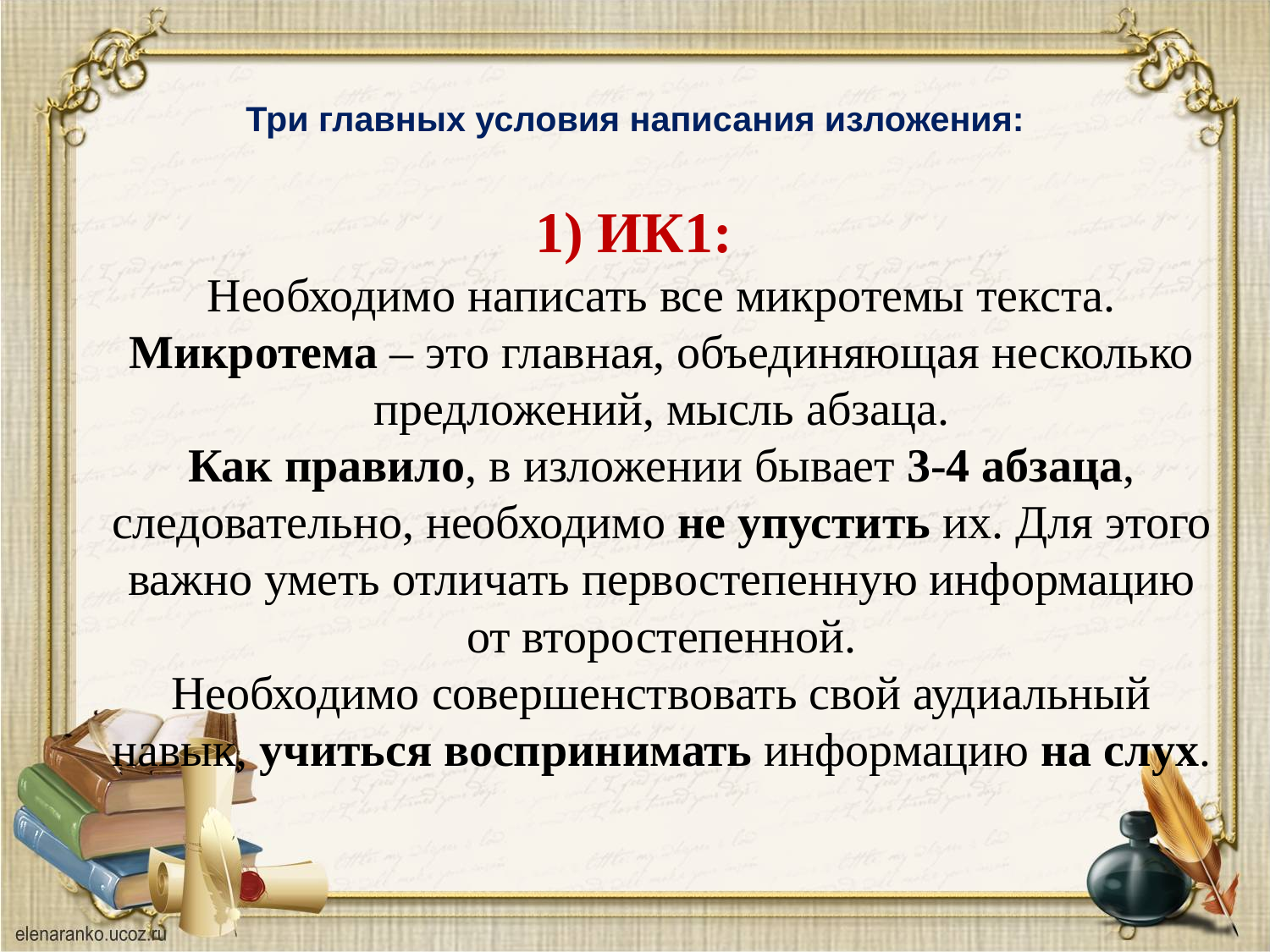

# Три главных условия написания изложения:
1) ИК1: 
Необходимо написать все микротемы текста.
Микротема – это главная, объединяющая несколько предложений, мысль абзаца.
Как правило, в изложении бывает 3-4 абзаца, следовательно, необходимо не упустить их. Для этого важно уметь отличать первостепенную информацию от второстепенной.
Необходимо совершенствовать свой аудиальный навык, учиться воспринимать информацию на слух.